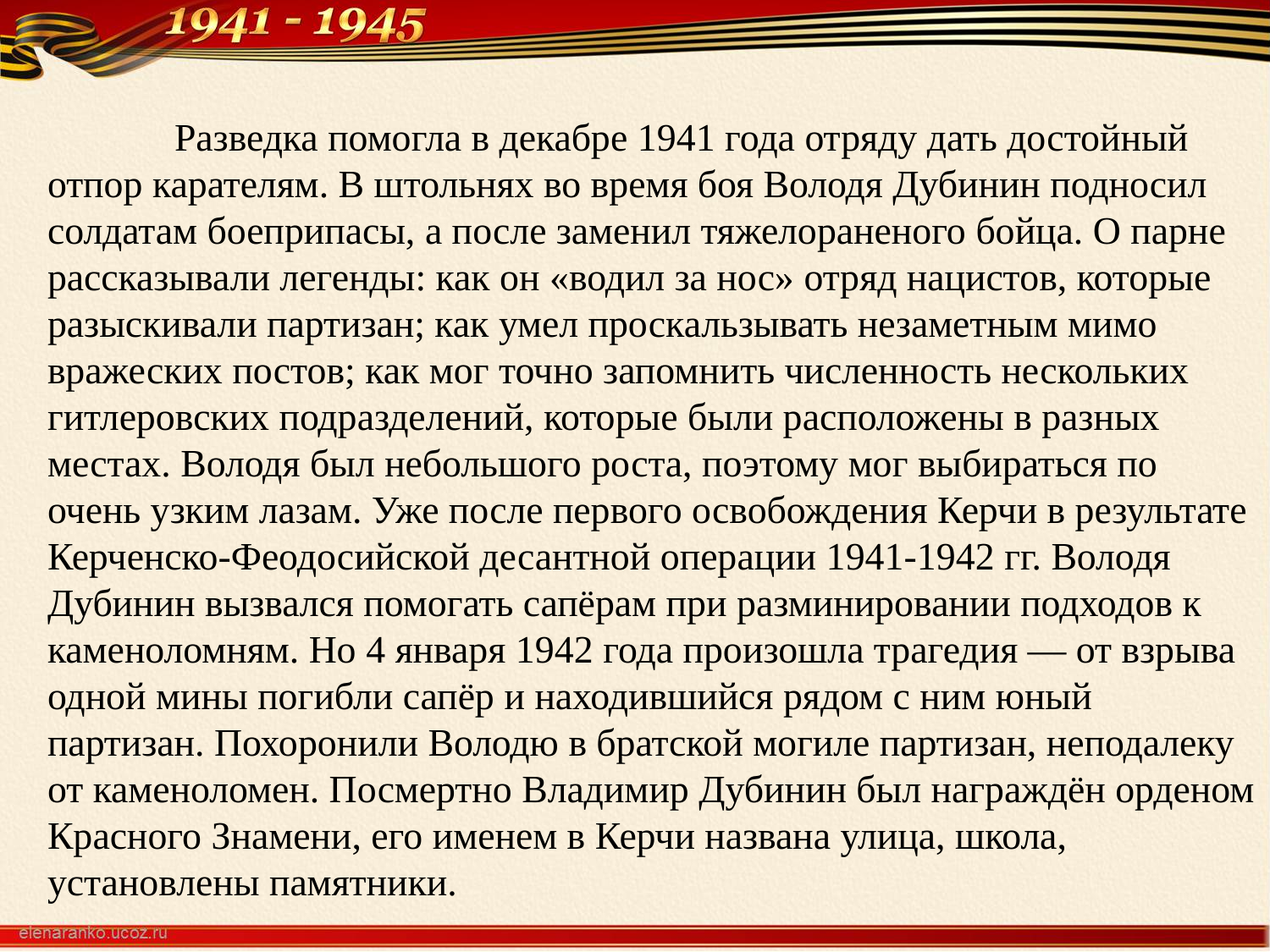

Разведка помогла в декабре 1941 года отряду дать достойный отпор карателям. В штольнях во время боя Володя Дубинин подносил солдатам боеприпасы, а после заменил тяжелораненого бойца. О парне рассказывали легенды: как он «водил за нос» отряд нацистов, которые разыскивали партизан; как умел проскальзывать незаметным мимо вражеских постов; как мог точно запомнить численность нескольких гитлеровских подразделений, которые были расположены в разных местах. Володя был небольшого роста, поэтому мог выбираться по очень узким лазам. Уже после первого освобождения Керчи в результате Керченско-Феодосийской десантной операции 1941-1942 гг. Володя Дубинин вызвался помогать сапёрам при разминировании подходов к каменоломням. Но 4 января 1942 года произошла трагедия — от взрыва одной мины погибли сапёр и находившийся рядом с ним юный партизан. Похоронили Володю в братской могиле партизан, неподалеку от каменоломен. Посмертно Владимир Дубинин был награждён орденом Красного Знамени, его именем в Керчи названа улица, школа, установлены памятники.